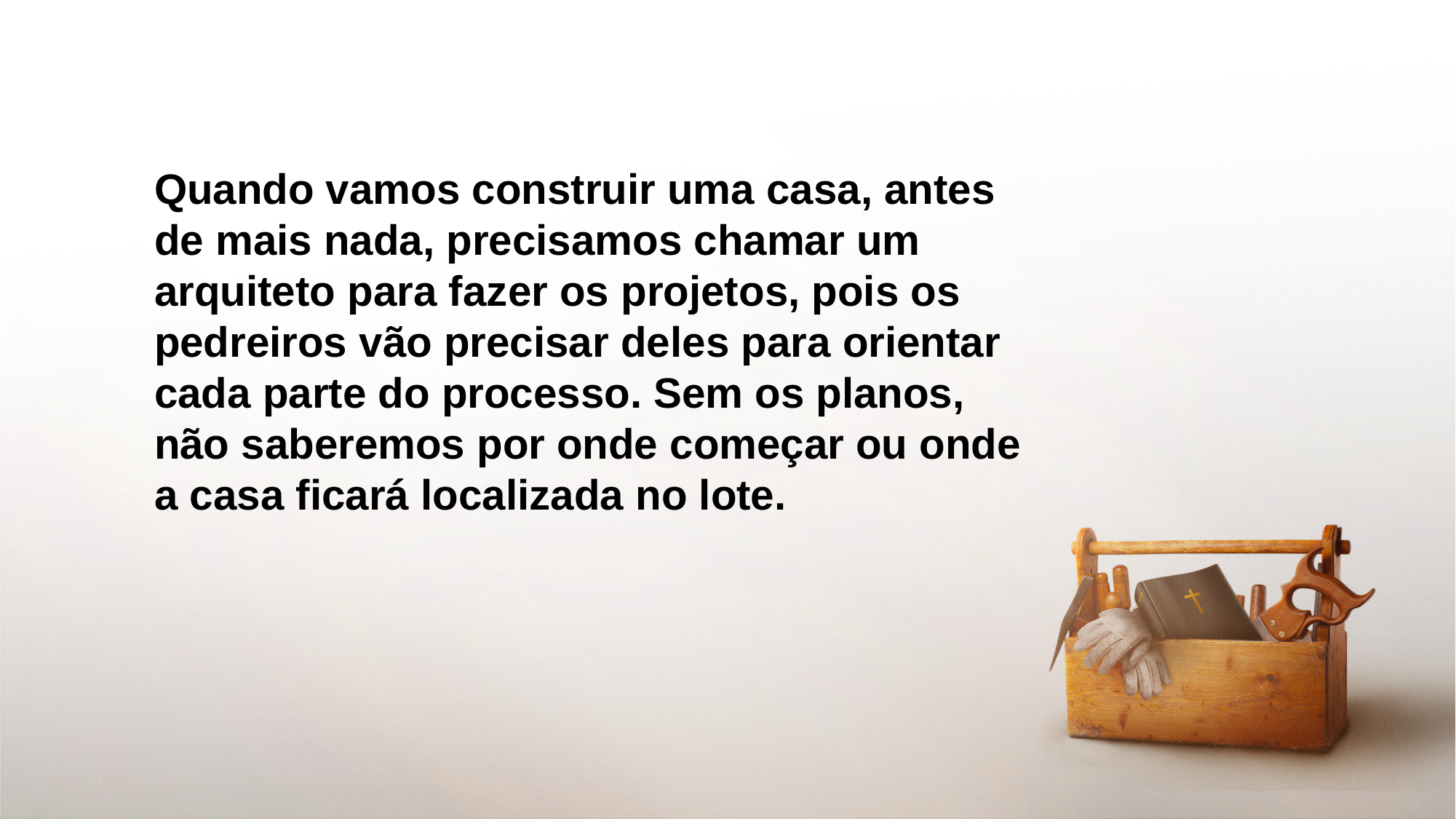

Quando vamos construir uma casa, antes de mais nada, precisamos chamar um arquiteto para fazer os projetos, pois os pedreiros vão precisar deles para orientar cada parte do processo. Sem os planos, não saberemos por onde começar ou onde a casa ficará localizada no lote.